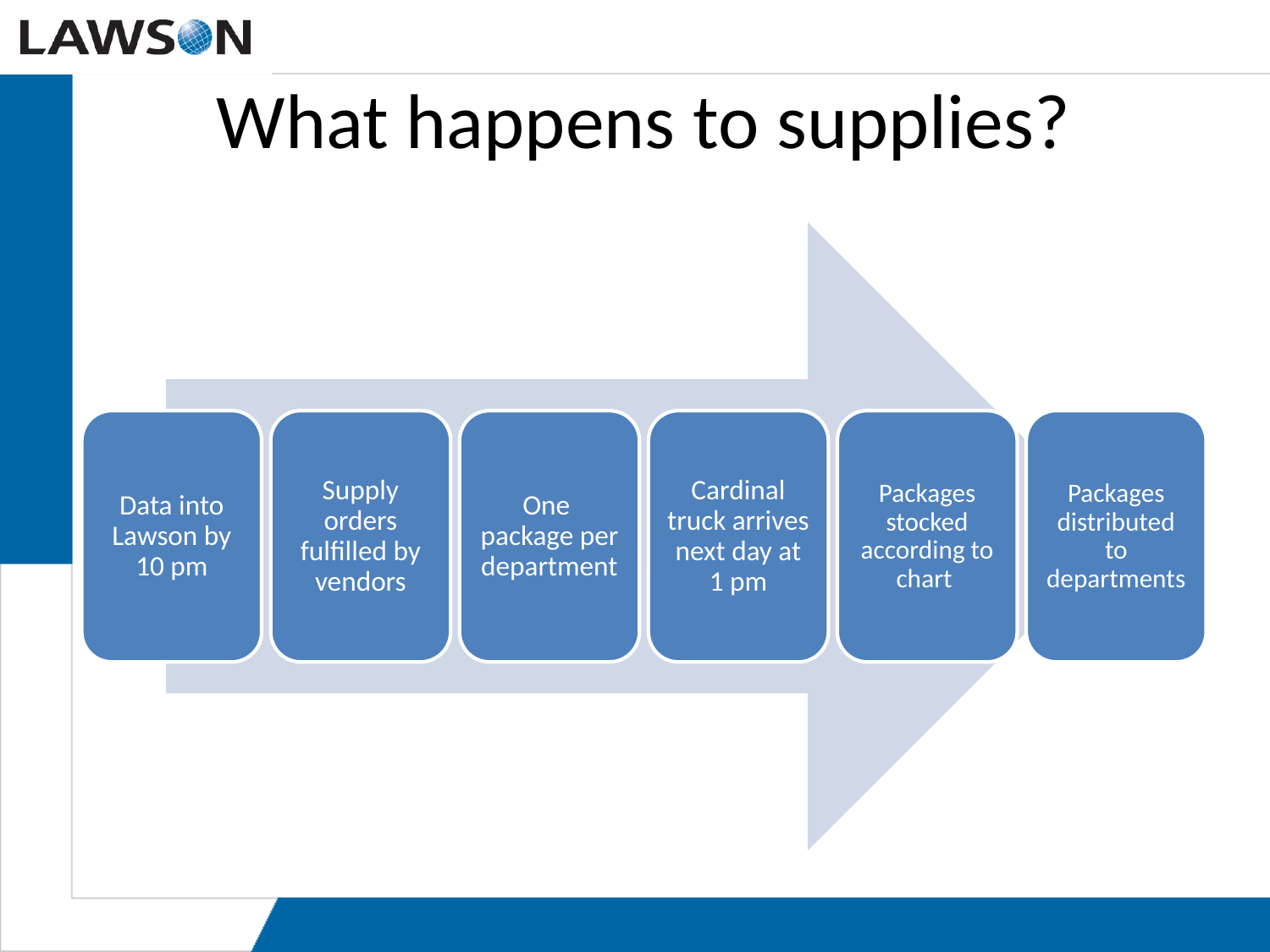

# What happens to supplies?
Data into Lawson by 10 pm
Supply orders fulfilled by vendors
One  package per department
Cardinal truck arrives next day at 1 pm
Packages stocked according to chart
Packages distributed to departments